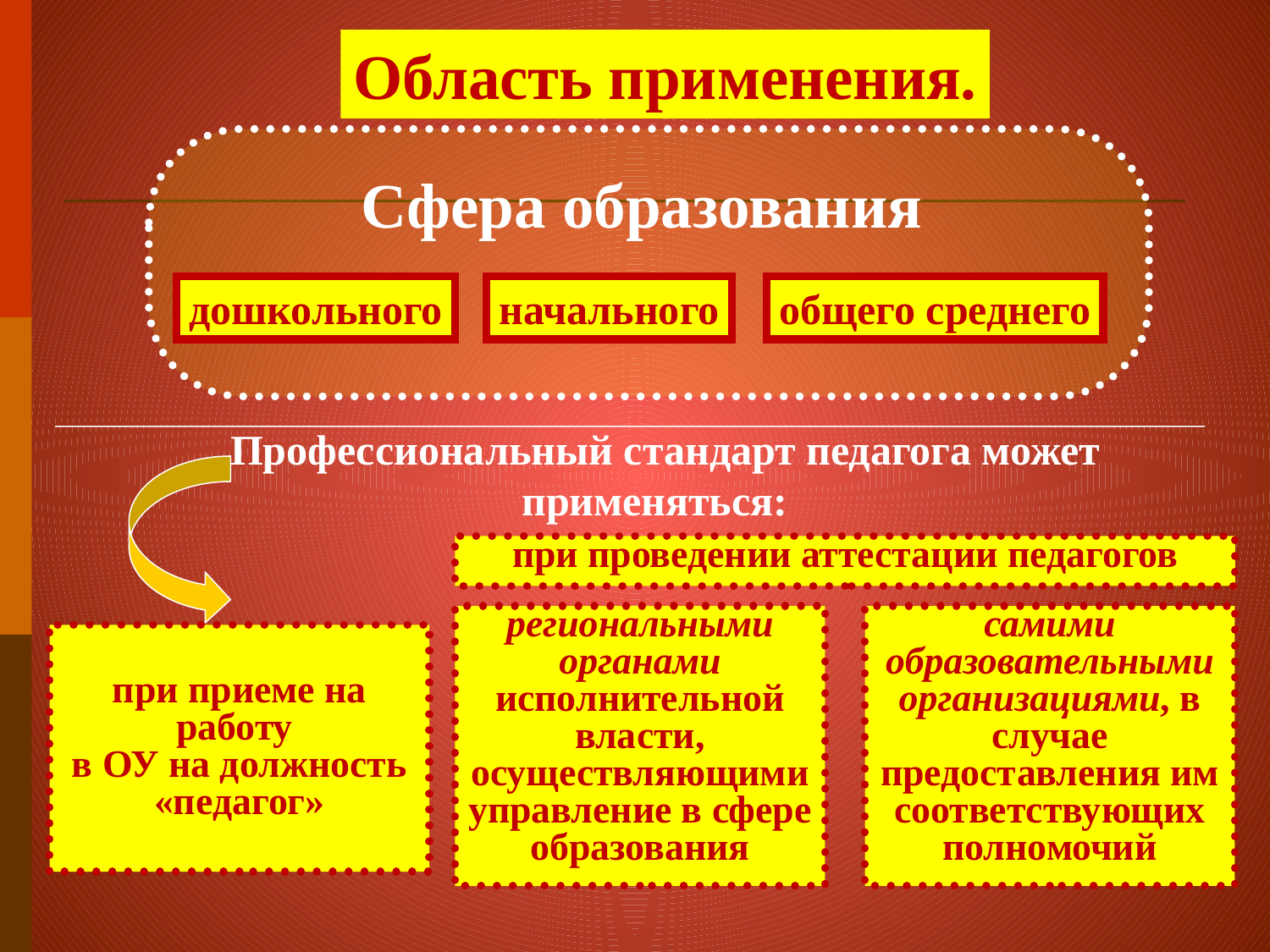

Область применения.

Сфера
  образования
дошкольного
начального
общего среднего
  Профессиональный стандарт педагога может применяться:

при проведении аттестации педагогов
региональными органами исполнительной власти, осуществляющими управление в сфере образования
самими образовательными организациями, в случае предоставления им соответствующих полномочий

при приеме на работу
в ОУ на должность «педагог»